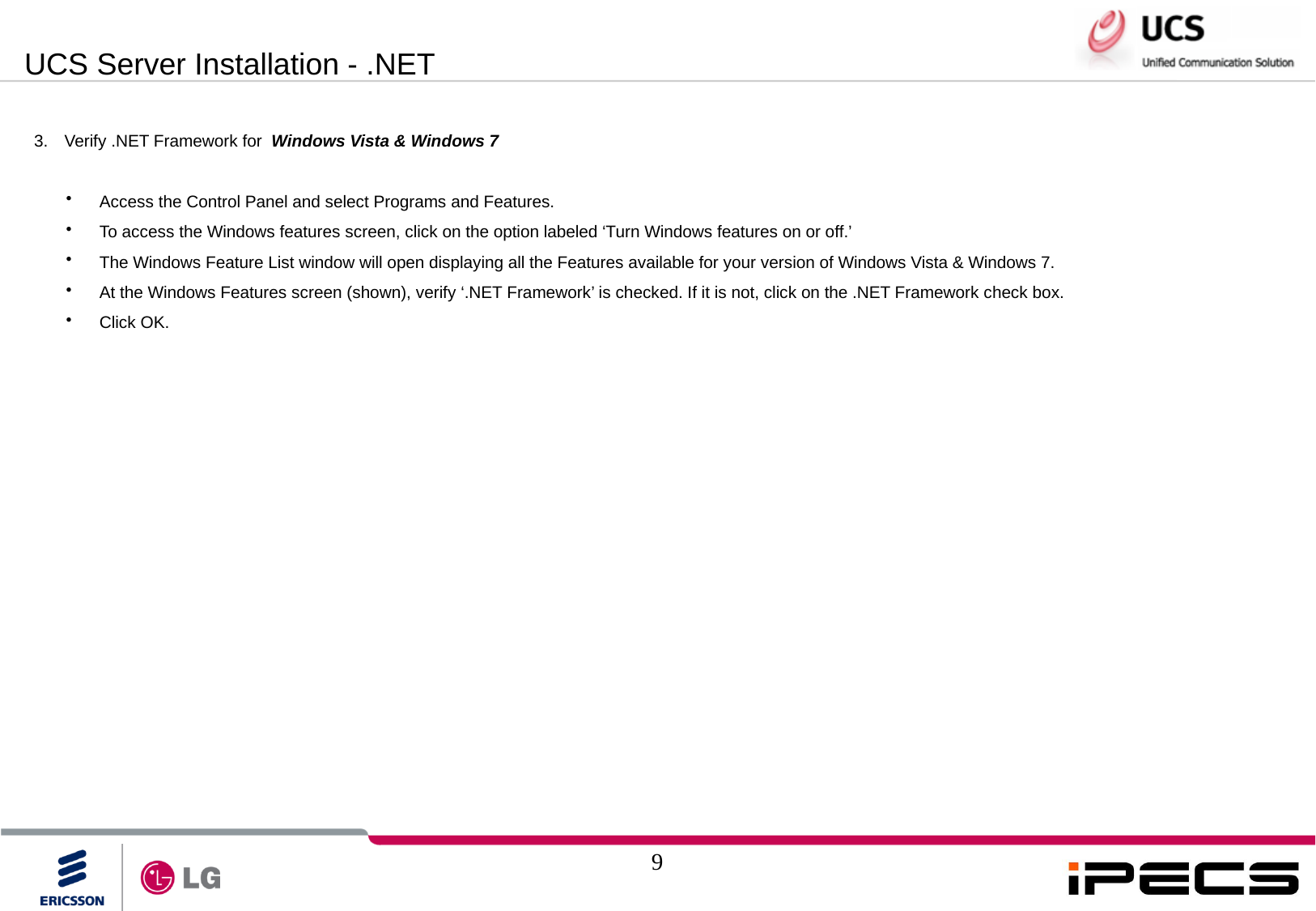

UCS Server Installation - .NET
Verify .NET Framework for  Windows Vista & Windows 7

 Access the Control Panel and select Programs and Features.
 To access the Windows features screen, click on the option labeled ‘Turn Windows features on or off.’
 The Windows Feature List window will open displaying all the Features available for your version of Windows Vista & Windows 7.
 At the Windows Features screen (shown), verify ‘.NET Framework’ is checked. If it is not, click on the .NET Framework check box.
 Click OK.

9